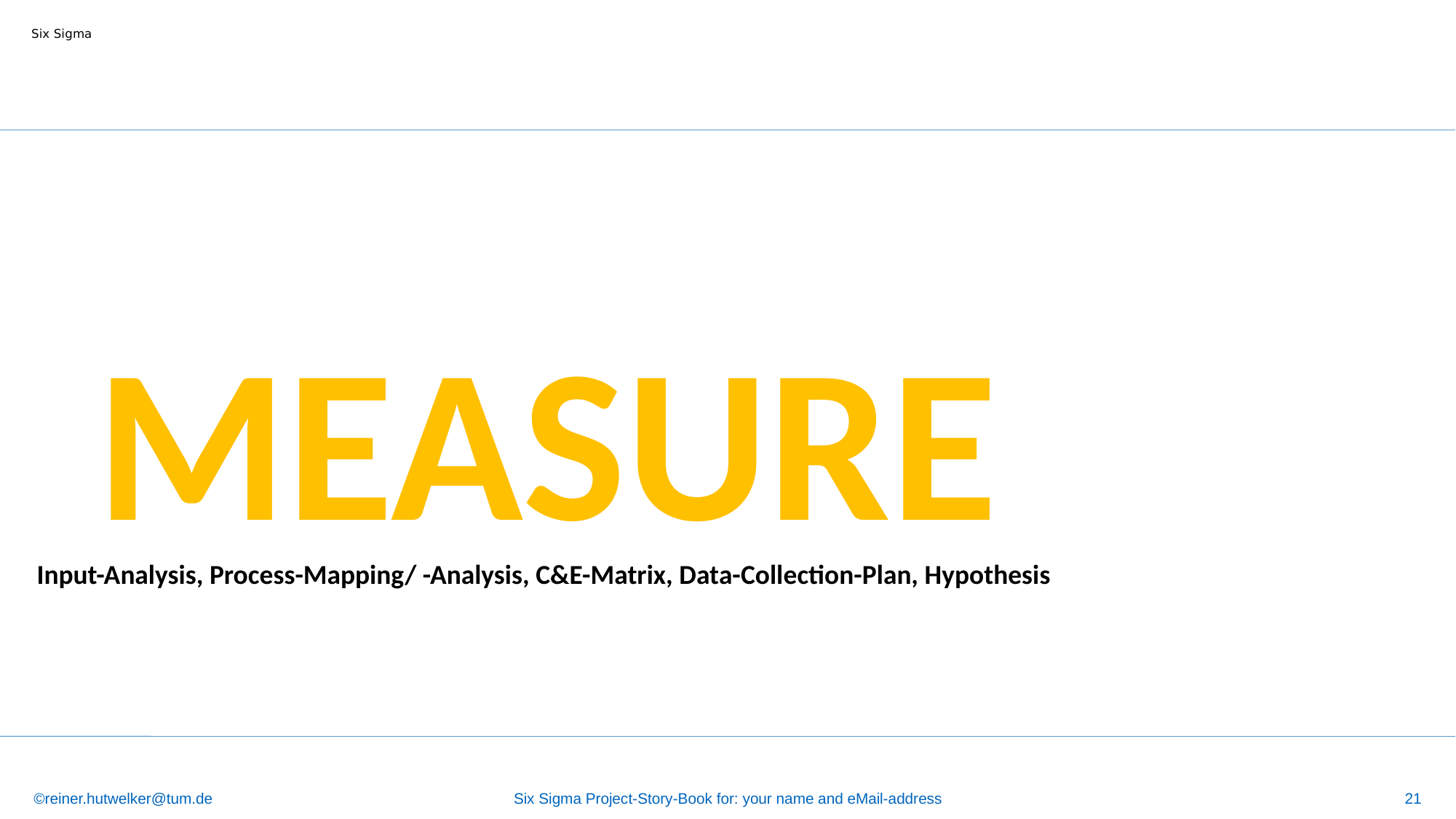

Six Sigma
MEASURE
Input-Analysis, Process-Mapping/ -Analysis, C&E-Matrix, Data-Collection-Plan, Hypothesis